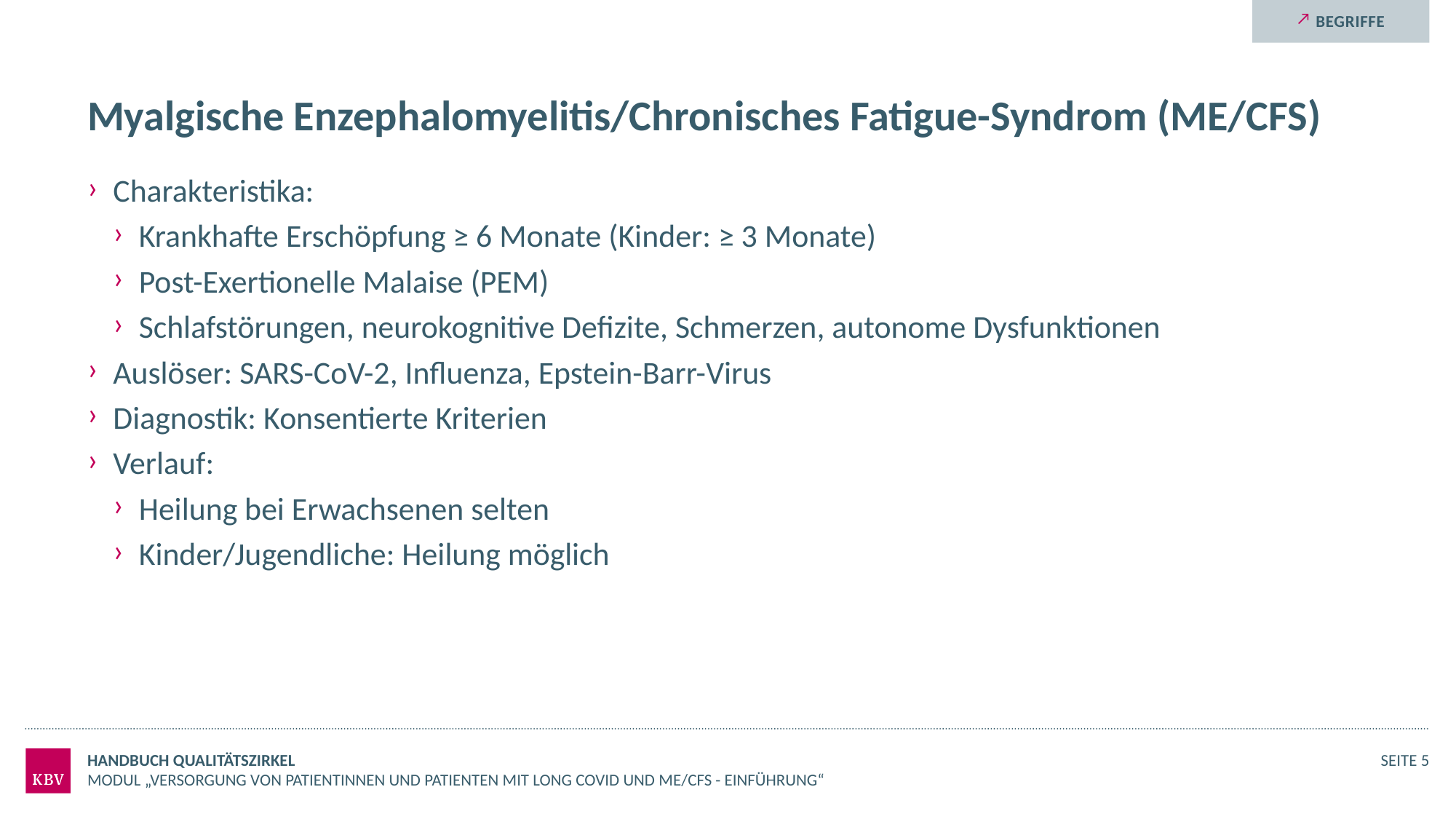

Begriffe
# Myalgische Enzephalomyelitis/Chronisches Fatigue-Syndrom (ME/CFS)
Charakteristika:
Krankhafte Erschöpfung ≥ 6 Monate (Kinder: ≥ 3 Monate)
Post-Exertionelle Malaise (PEM)
Schlafstörungen, neurokognitive Defizite, Schmerzen, autonome Dysfunktionen
Auslöser: SARS-CoV-2, Influenza, Epstein-Barr-Virus
Diagnostik: Konsentierte Kriterien
Verlauf:
Heilung bei Erwachsenen selten
Kinder/Jugendliche: Heilung möglich
Handbuch Qualitätszirkel
Seite 5
Modul „Versorgung von Patientinnen und Patienten mit Long COVID und ME/CFS - Einführung“